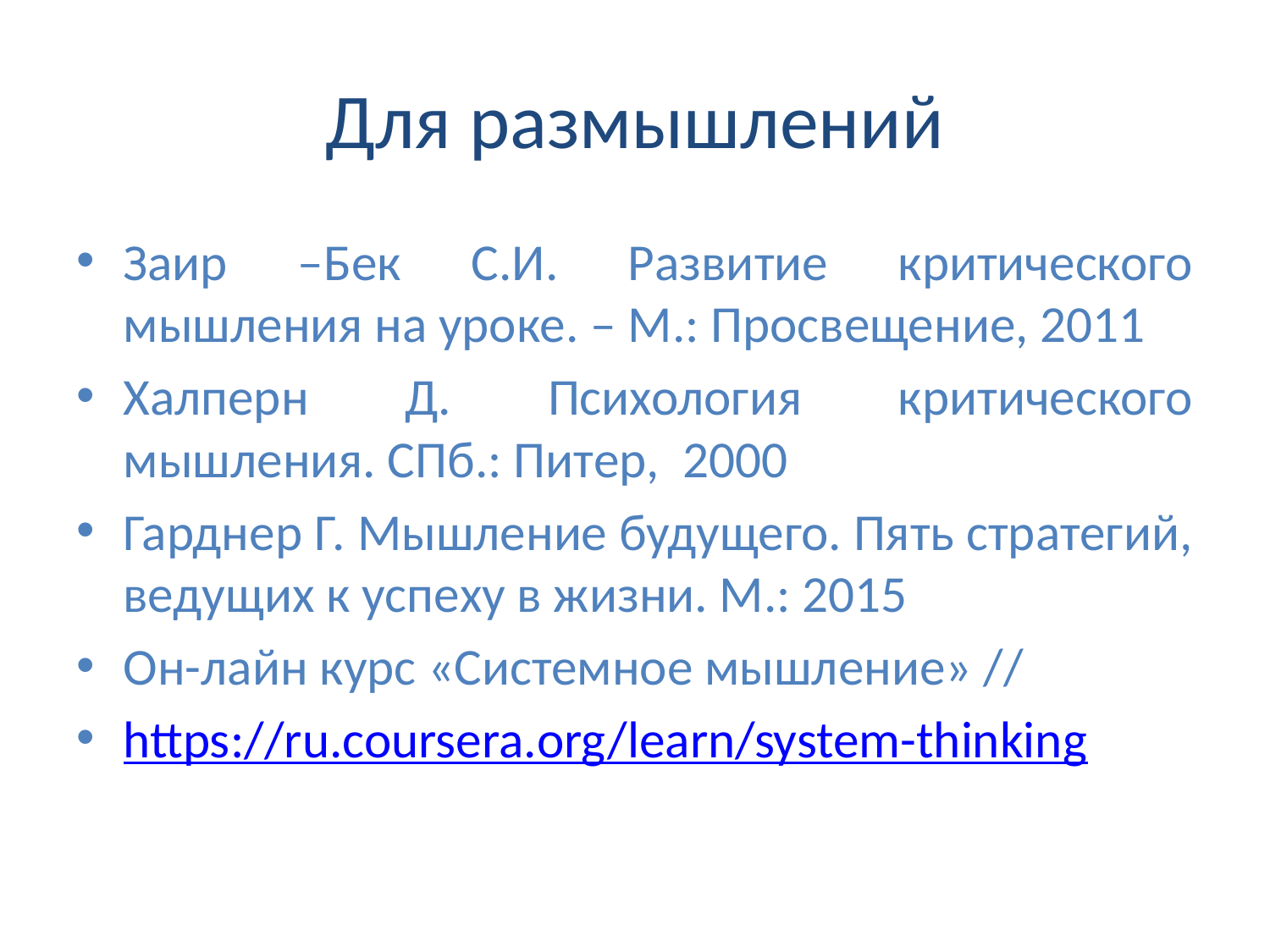

# Для размышлений
Заир –Бек С.И. Развитие критического мышления на уроке. – М.: Просвещение, 2011
Халперн Д. Психология критического мышления. СПб.: Питер,  2000
Гарднер Г. Мышление будущего. Пять стратегий, ведущих к успеху в жизни. М.: 2015
Он-лайн курс «Системное мышление» //
https://ru.coursera.org/learn/system-thinking